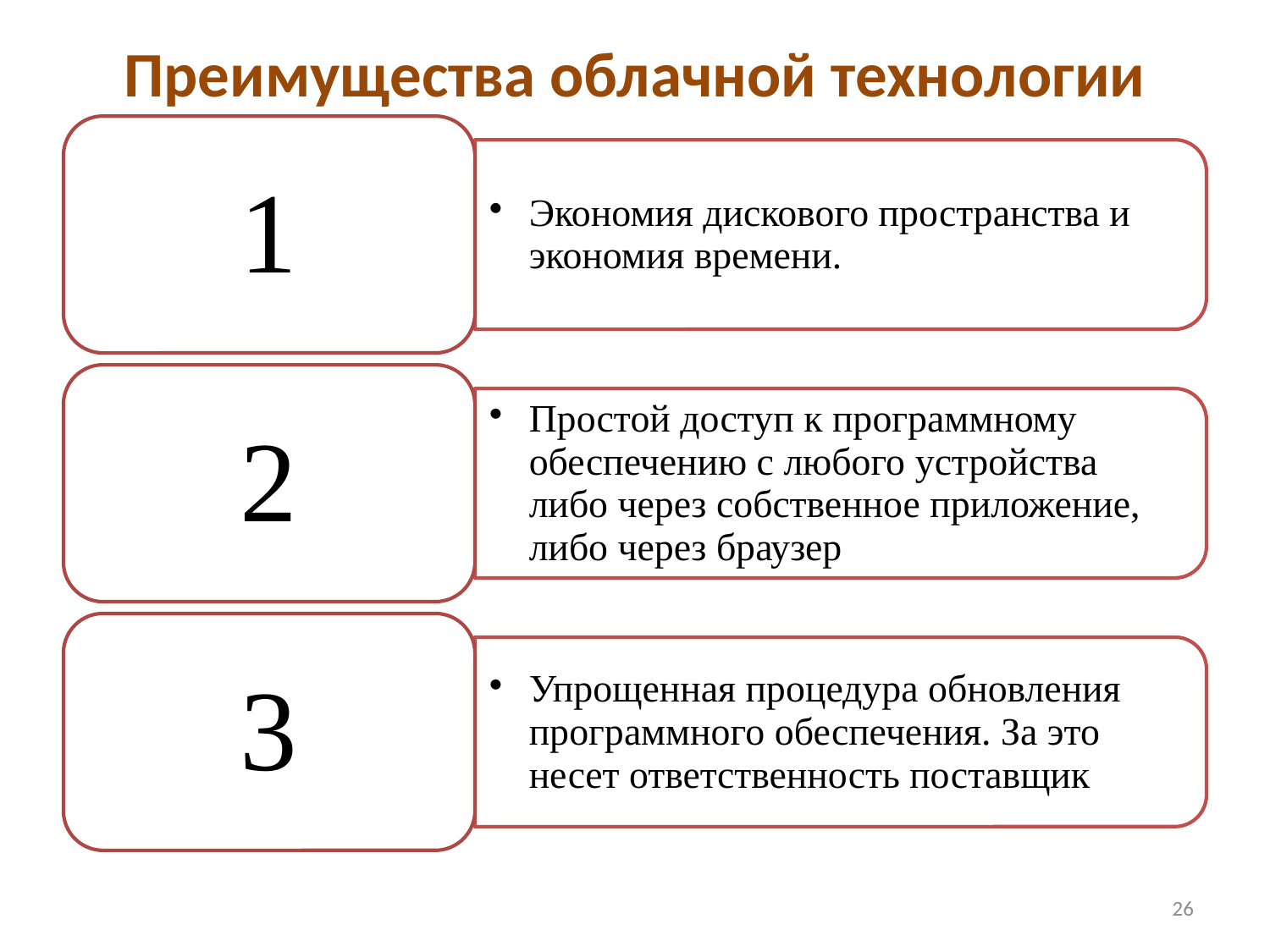

# Преимущества облачной технологии
1
Экономия дискового пространства и экономия времени.
2
Простой доступ к программному обеспечению с любого устройства либо через собственное приложение, либо через браузер
3
Упрощенная процедура обновления программного обеспечения. За это несет ответственность поставщик
26